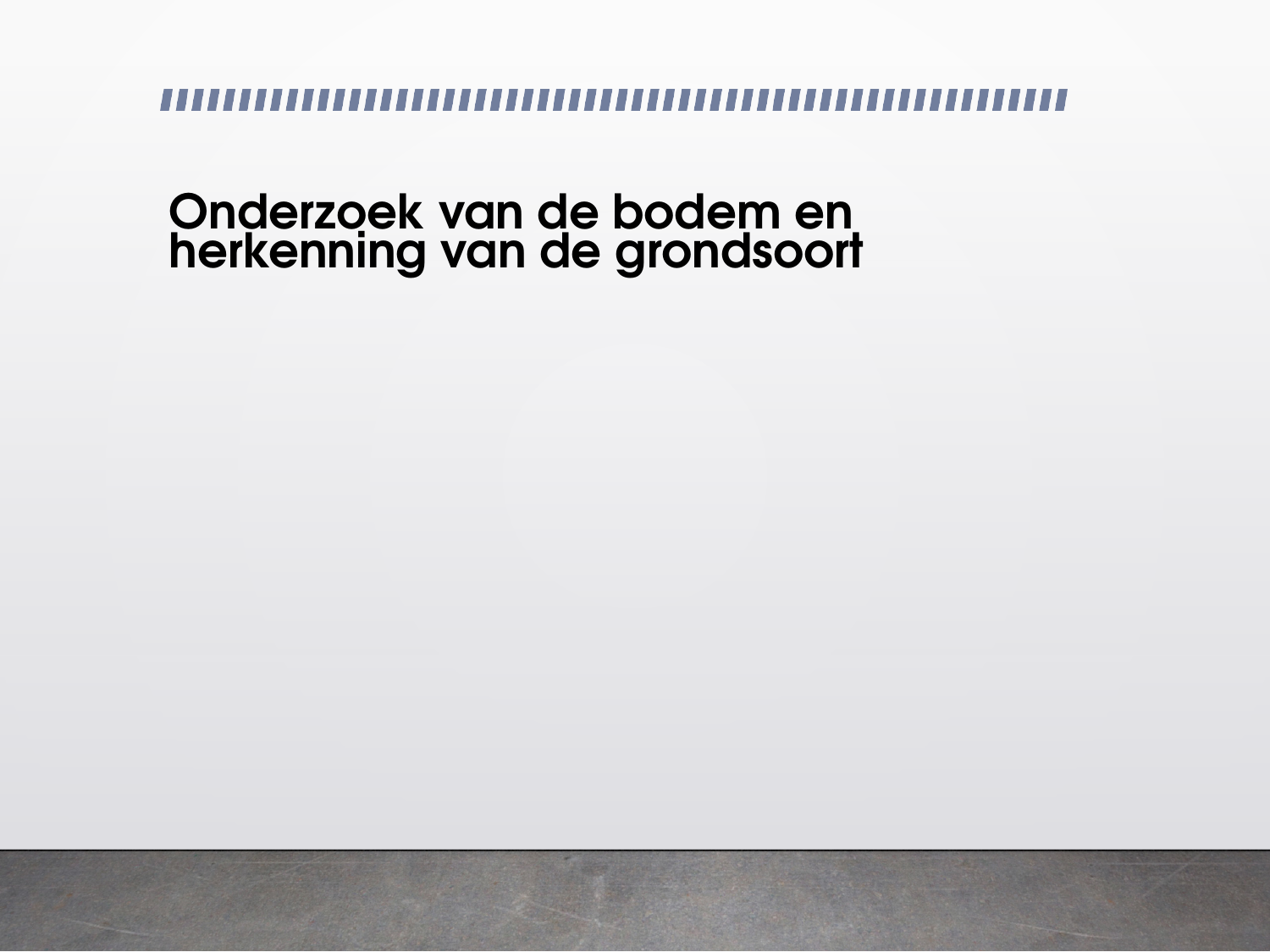

# Onderzoek van de bodem en herkenning van de grondsoort